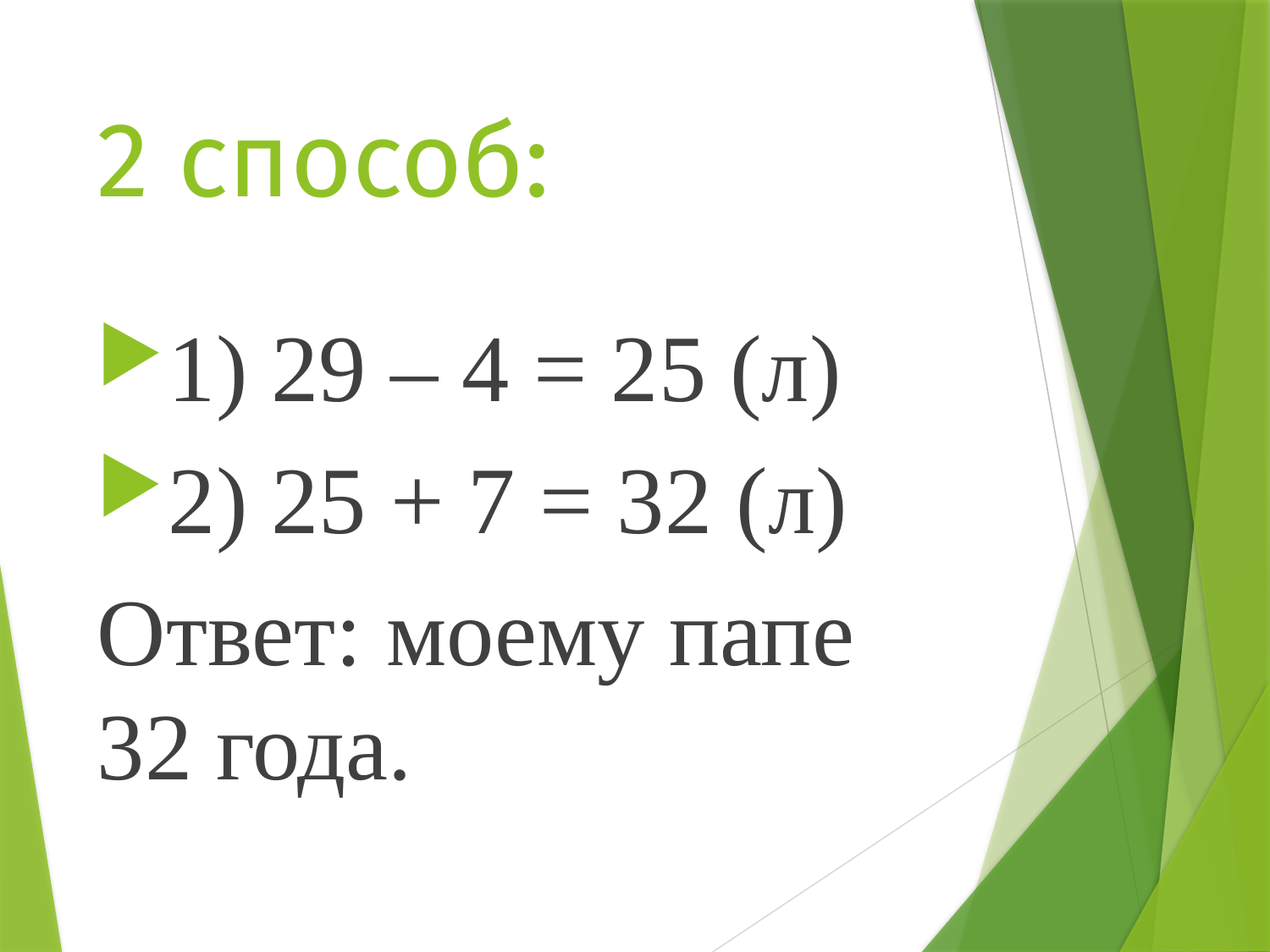

# 2 способ:
1) 29 – 4 = 25 (л)
2) 25 + 7 = 32 (л)
Ответ: моему папе 32 года.